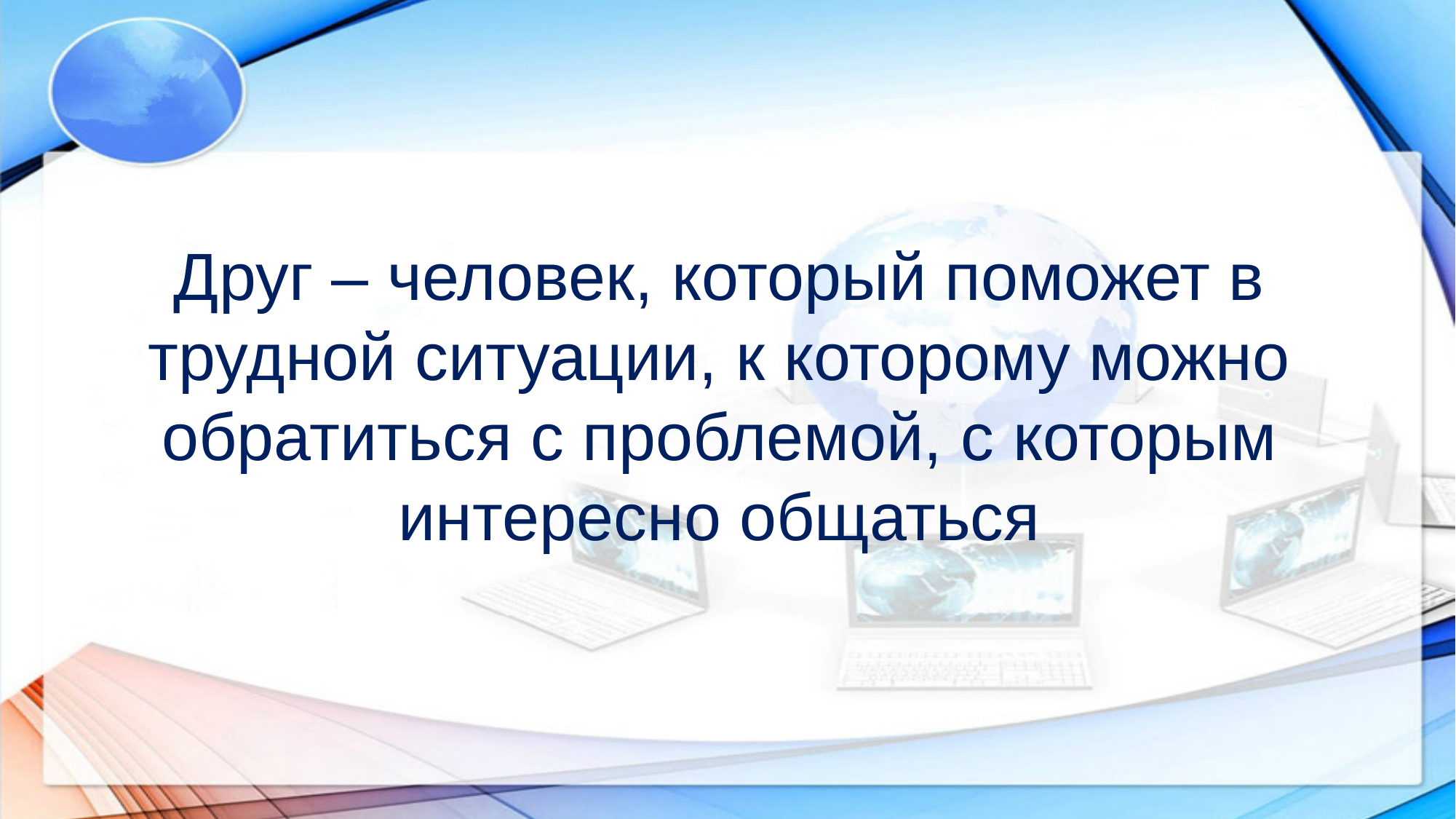

# Друг – человек, который поможет в трудной ситуации, к которому можно обратиться с проблемой, с которым интересно общаться